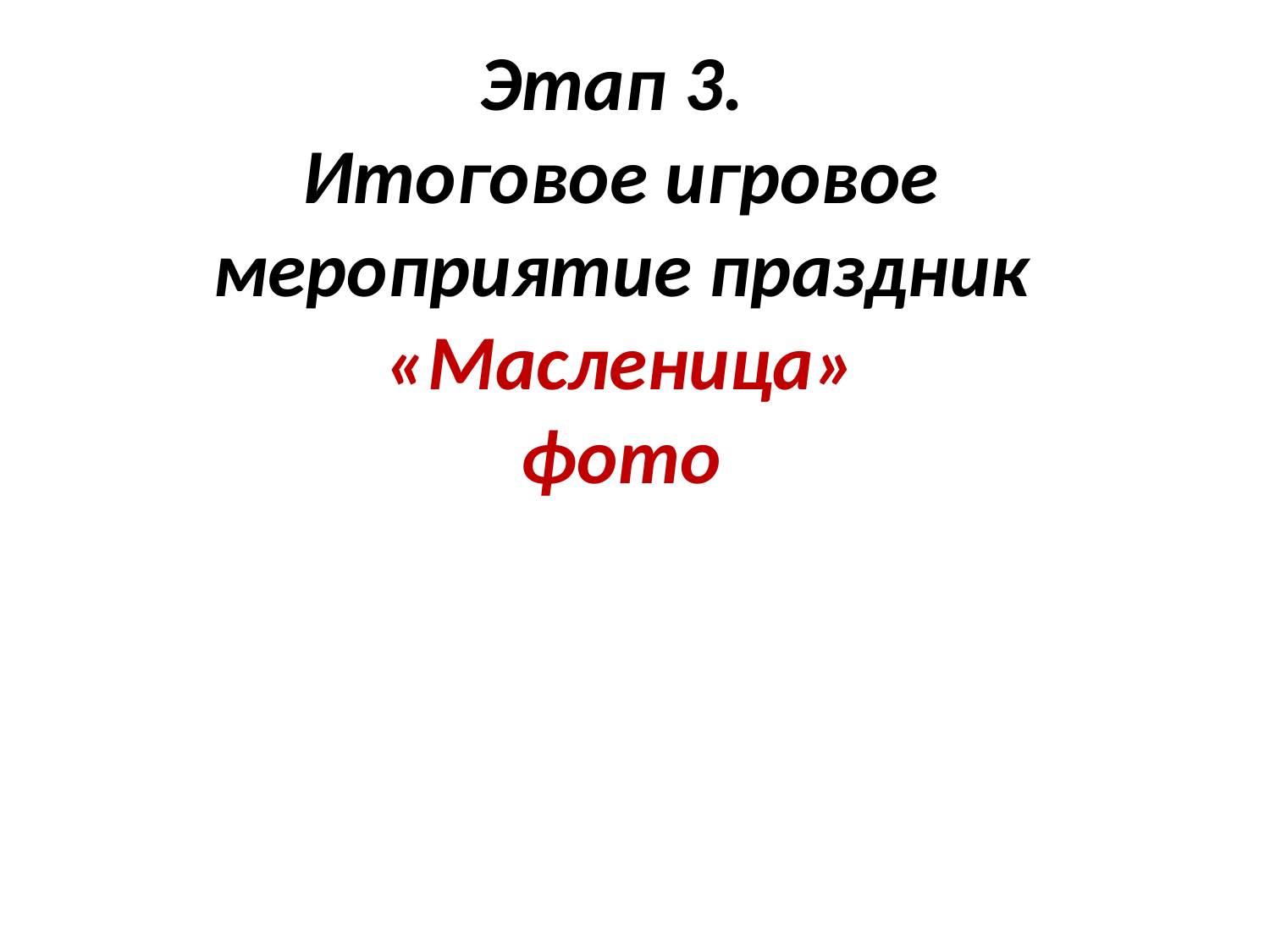

# Этап 3. Итоговое игровое мероприятие праздник «Масленица» фото